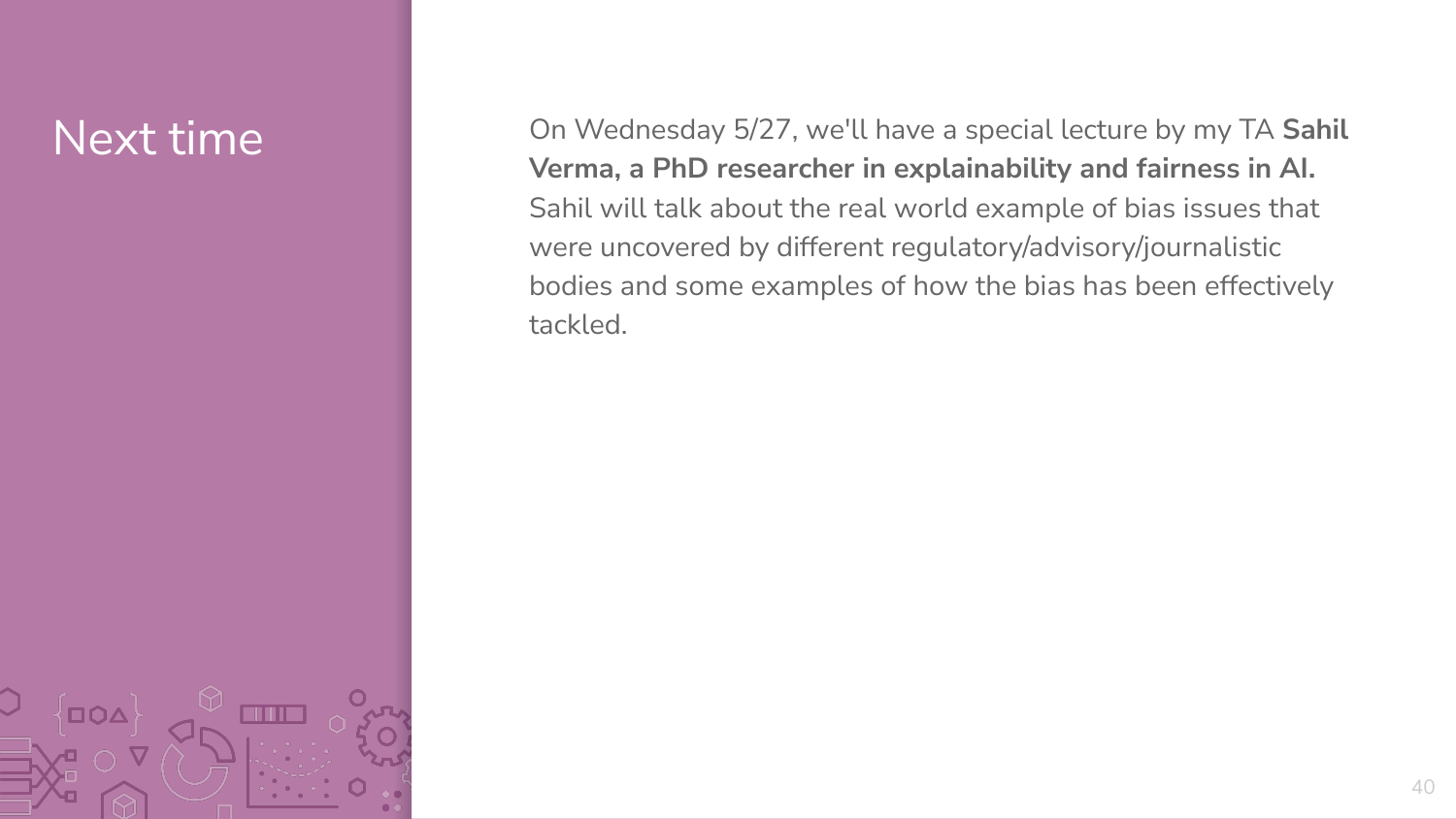

# Next time
On Wednesday 5/27, we'll have a special lecture by my TA Sahil Verma, a PhD researcher in explainability and fairness in AI. Sahil will talk about the real world example of bias issues that were uncovered by different regulatory/advisory/journalistic bodies and some examples of how the bias has been effectively tackled.
40